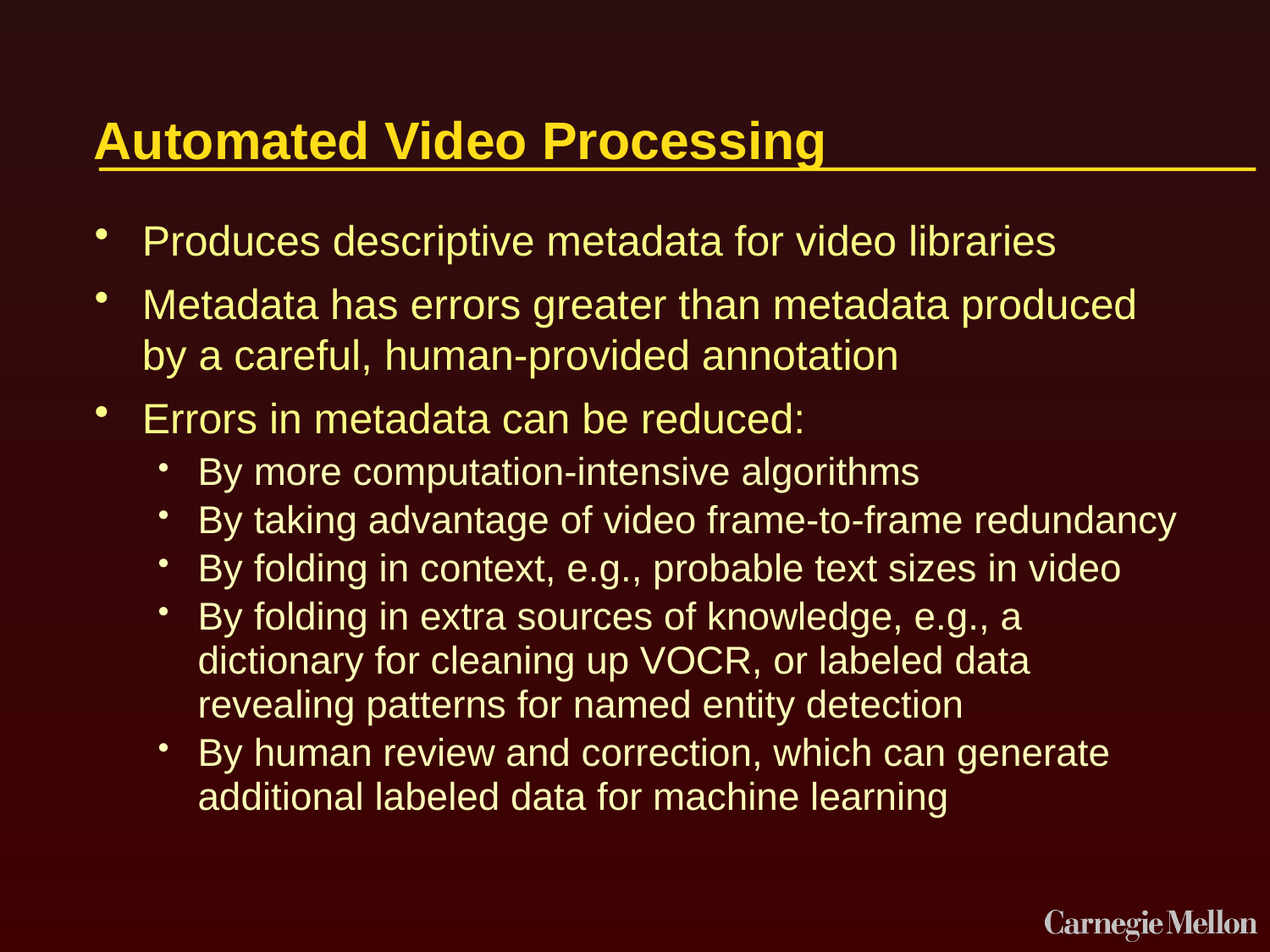

# Automated Video Processing
Produces descriptive metadata for video libraries
Metadata has errors greater than metadata produced by a careful, human-provided annotation
Errors in metadata can be reduced:
By more computation-intensive algorithms
By taking advantage of video frame-to-frame redundancy
By folding in context, e.g., probable text sizes in video
By folding in extra sources of knowledge, e.g., a dictionary for cleaning up VOCR, or labeled data revealing patterns for named entity detection
By human review and correction, which can generate additional labeled data for machine learning